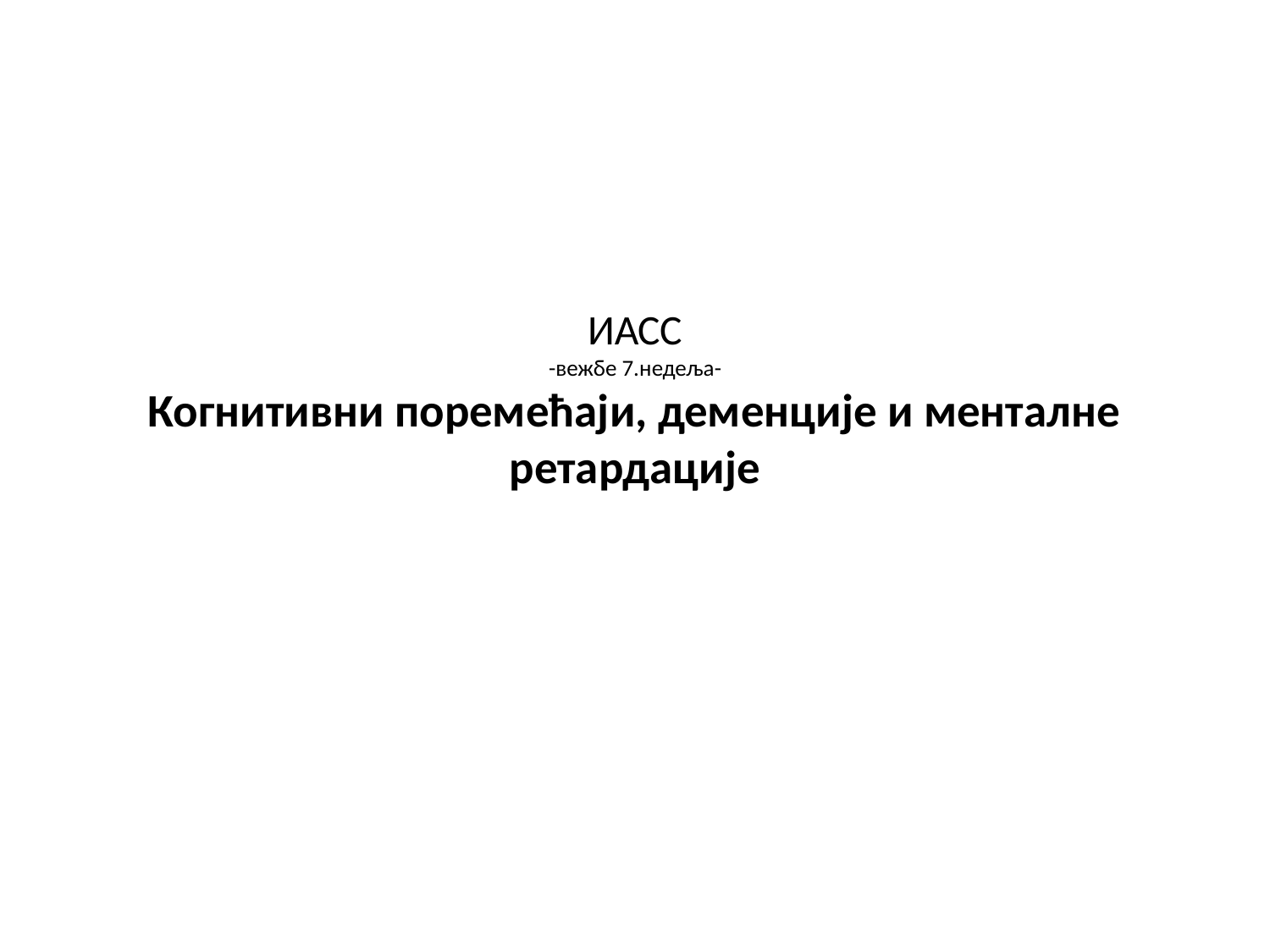

# ИАСС -вежбе 7.недеља- Когнитивни поремећаји, деменције и менталне ретардације